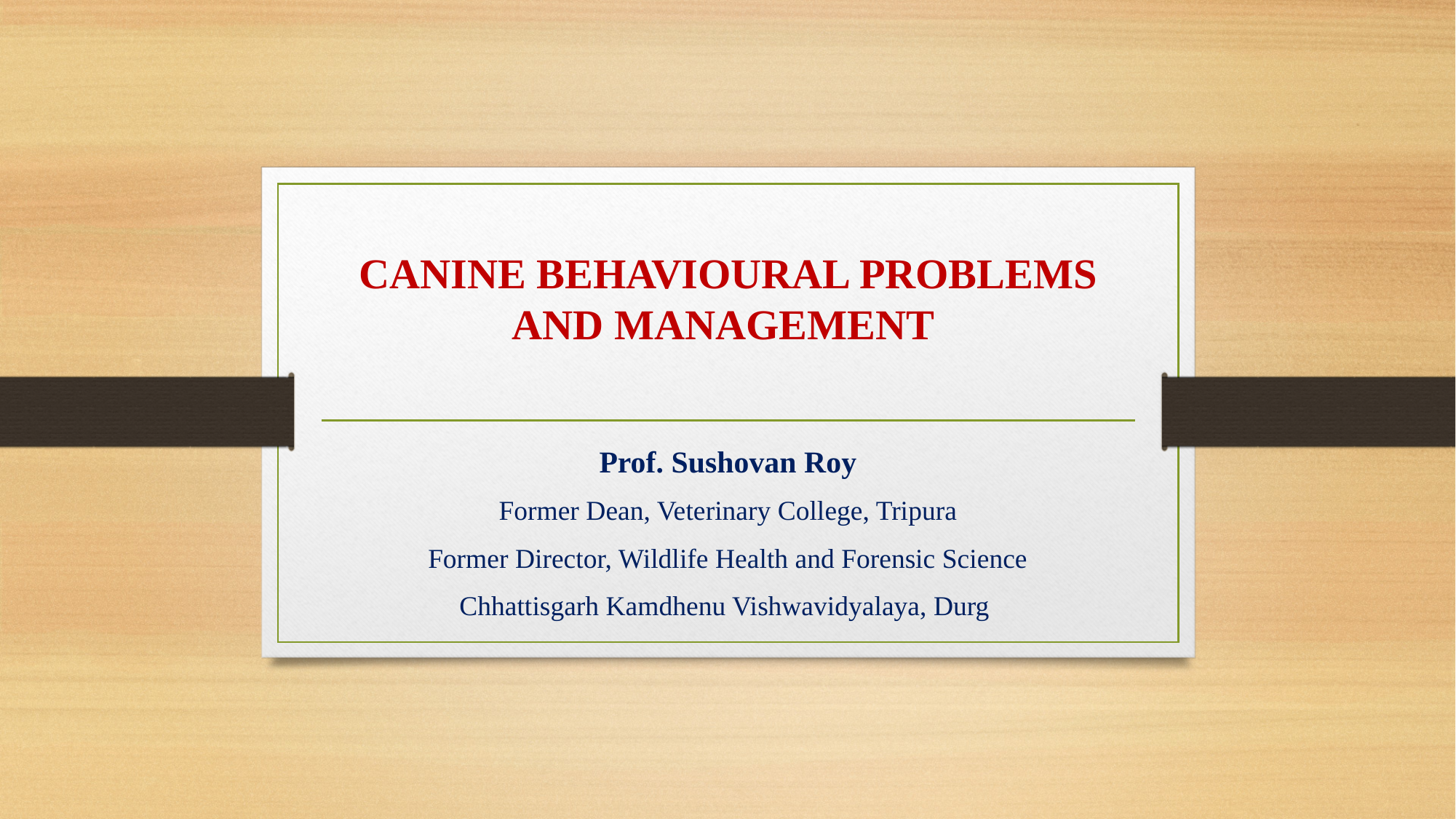

# CANINE BEHAVIOURAL PROBLEMS AND MANAGEMENT
Prof. Sushovan Roy
Former Dean, Veterinary College, Tripura
Former Director, Wildlife Health and Forensic Science
Chhattisgarh Kamdhenu Vishwavidyalaya, Durg